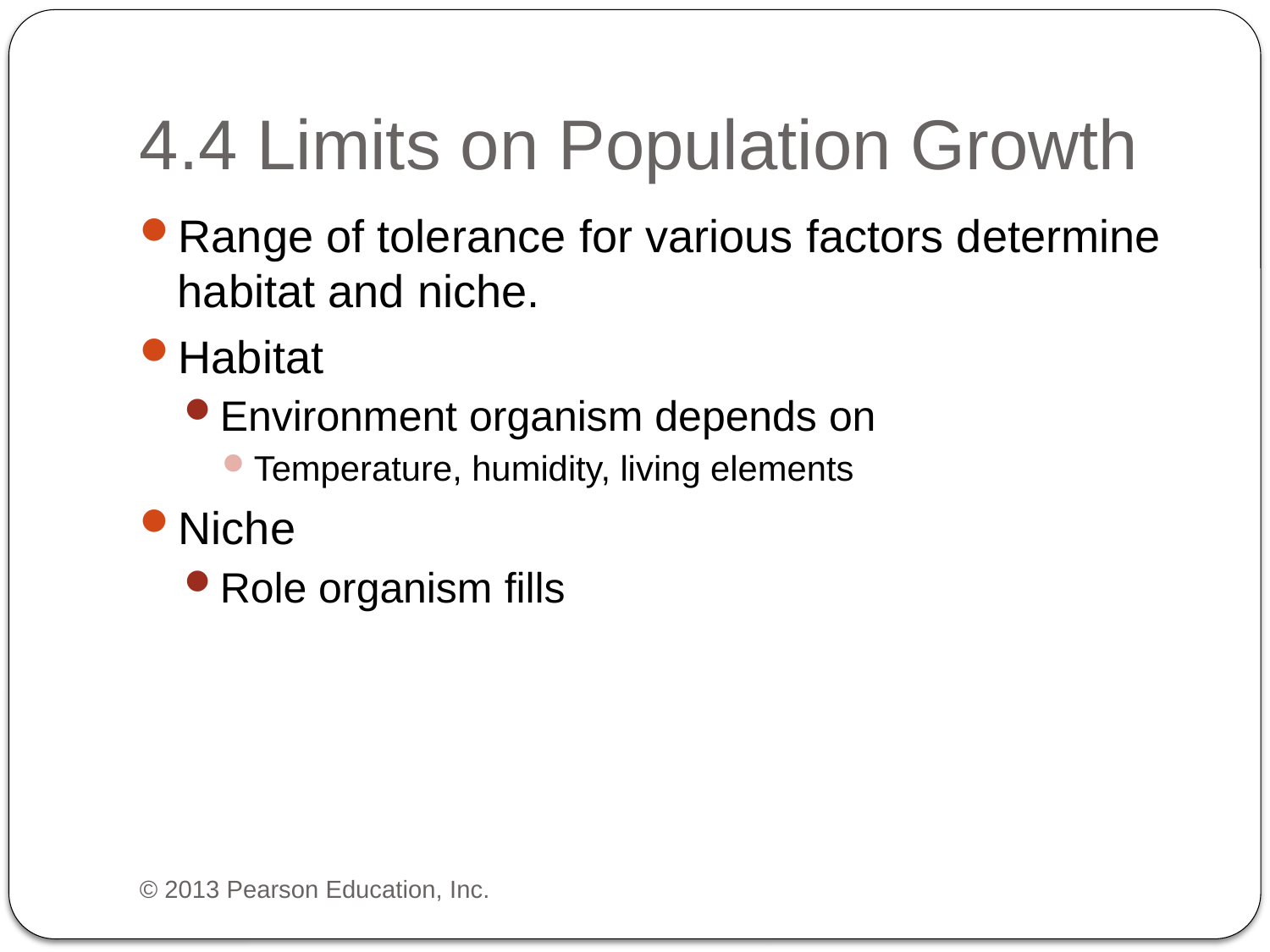

# 4.4 Limits on Population Growth
Range of tolerance for various factors determine habitat and niche.
Habitat
Environment organism depends on
Temperature, humidity, living elements
Niche
Role organism fills
© 2013 Pearson Education, Inc.